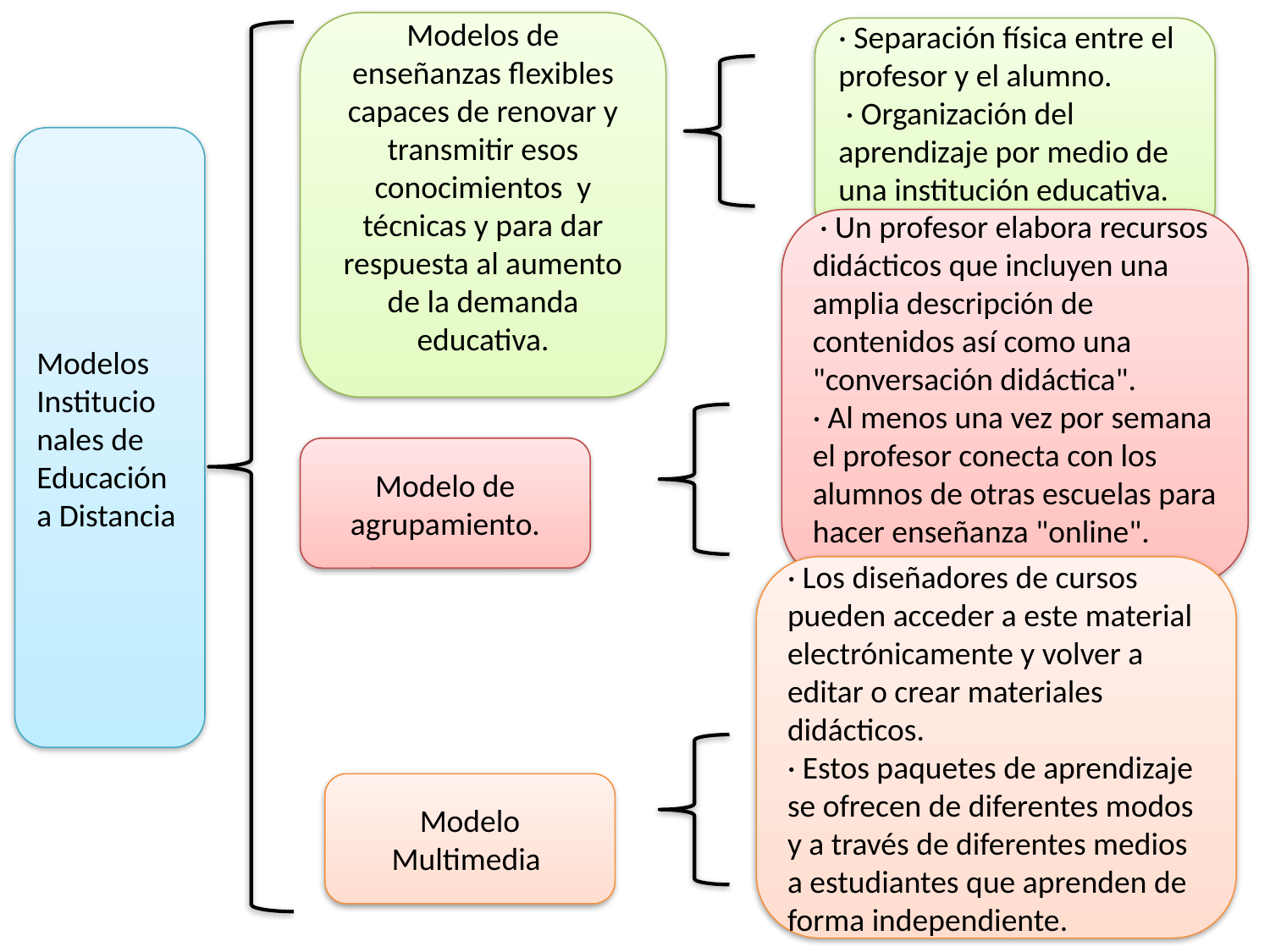

Modelos de enseñanzas flexibles capaces de renovar y transmitir esos conocimientos  y técnicas y para dar respuesta al aumento de la demanda educativa.

· Separación física entre el profesor y el alumno.
 · Organización del aprendizaje por medio de una institución educativa.

Modelos Institucio
nales de Educación a Distancia
 · Un profesor elabora recursos didácticos que incluyen una amplia descripción de contenidos así como una "conversación didáctica".
· Al menos una vez por semana el profesor conecta con los alumnos de otras escuelas para hacer enseñanza "online".

Modelo de agrupamiento.
· Los diseñadores de cursos pueden acceder a este material electrónicamente y volver a editar o crear materiales didácticos.
· Estos paquetes de aprendizaje se ofrecen de diferentes modos y a través de diferentes medios a estudiantes que aprenden de forma independiente.

Modelo Multimedia